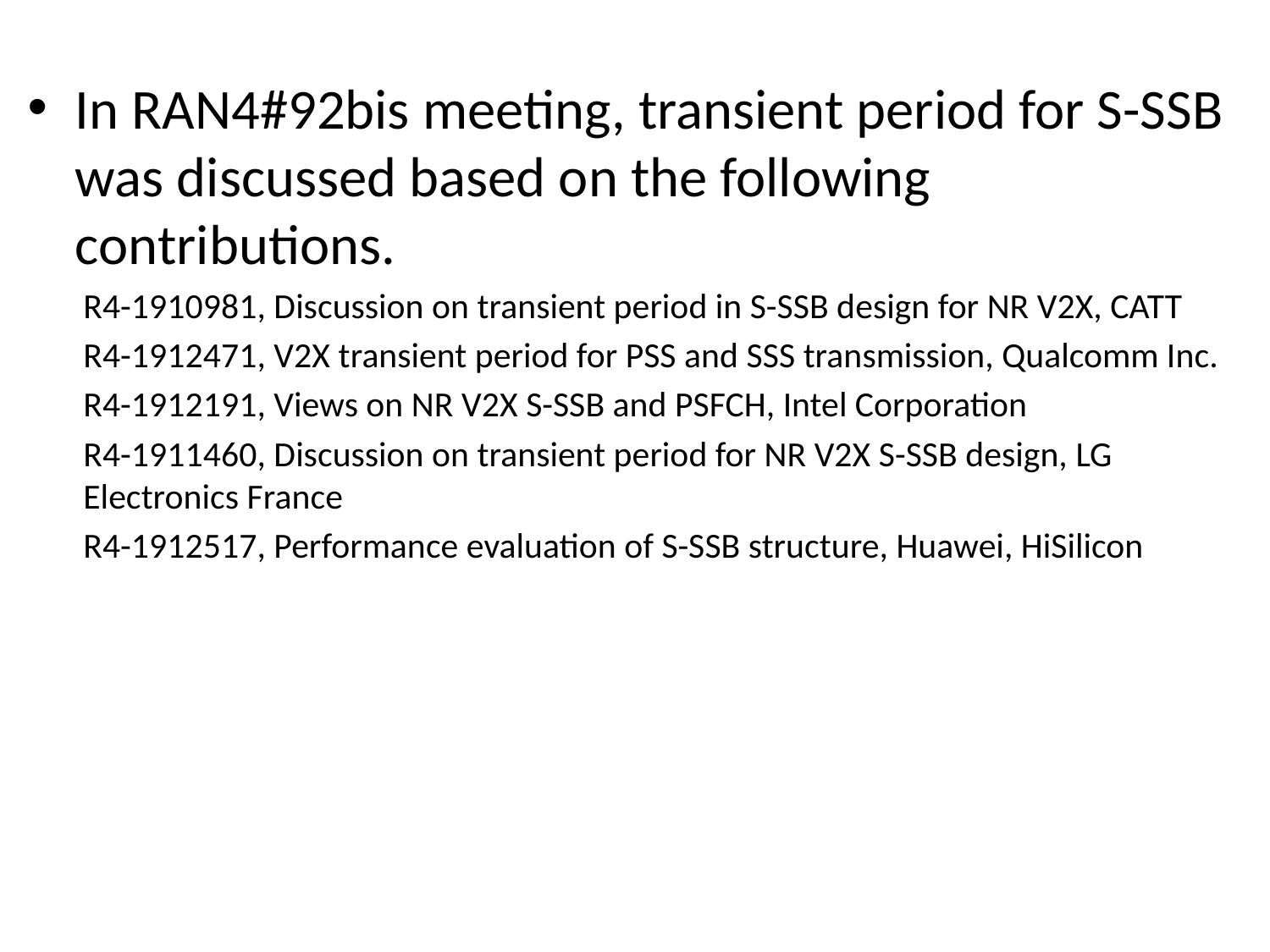

In RAN4#92bis meeting, transient period for S-SSB was discussed based on the following contributions.
R4-1910981, Discussion on transient period in S-SSB design for NR V2X, CATT
R4-1912471, V2X transient period for PSS and SSS transmission, Qualcomm Inc.
R4-1912191, Views on NR V2X S-SSB and PSFCH, Intel Corporation
R4-1911460, Discussion on transient period for NR V2X S-SSB design, LG Electronics France
R4-1912517, Performance evaluation of S-SSB structure, Huawei, HiSilicon